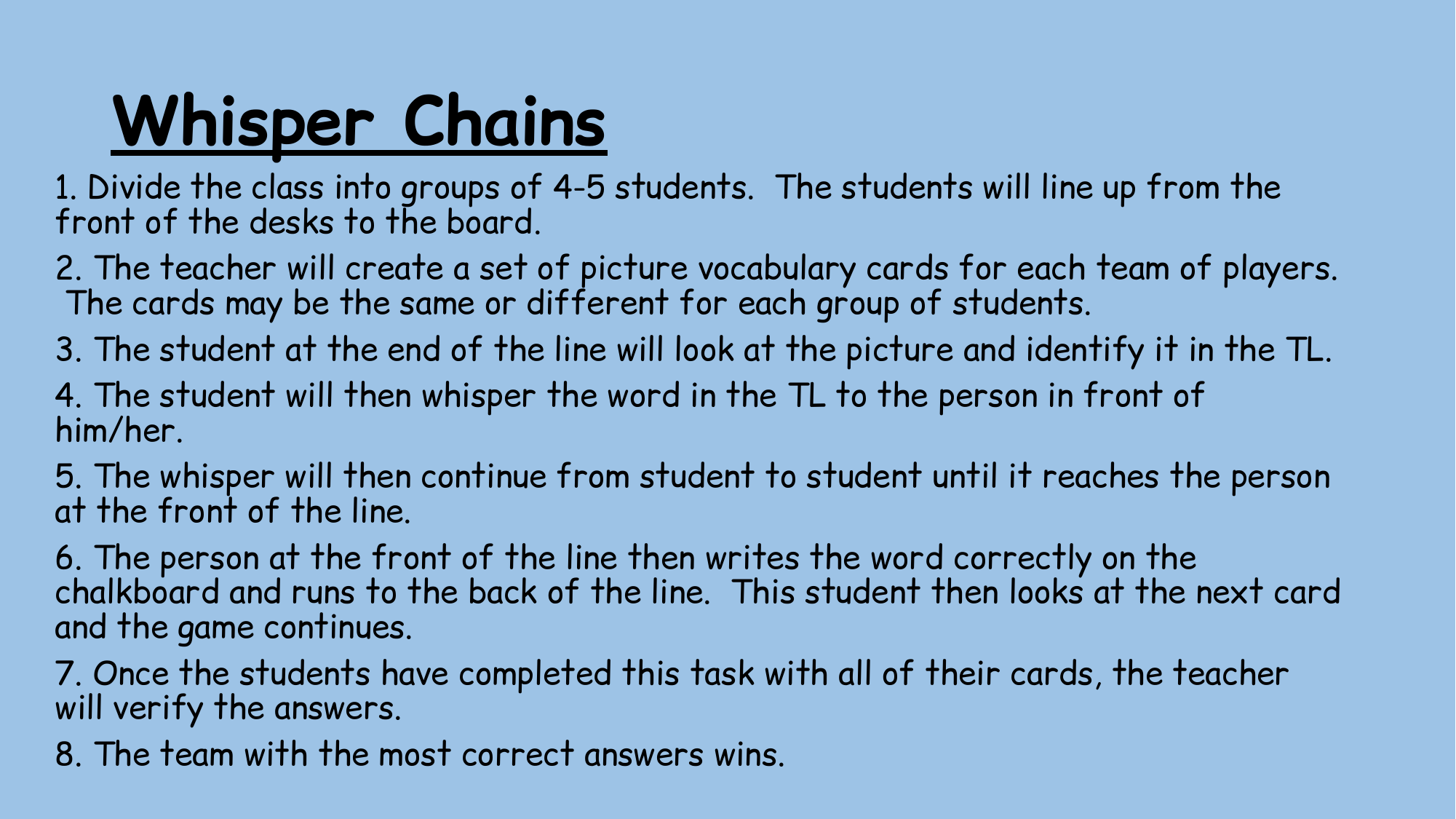

# Whisper Chains
1. Divide the class into groups of 4-5 students.  The students will line up from the front of the desks to the board.
2. The teacher will create a set of picture vocabulary cards for each team of players.  The cards may be the same or different for each group of students.
3. The student at the end of the line will look at the picture and identify it in the TL.
4. The student will then whisper the word in the TL to the person in front of him/her.
5. The whisper will then continue from student to student until it reaches the person at the front of the line.
6. The person at the front of the line then writes the word correctly on the chalkboard and runs to the back of the line.  This student then looks at the next card and the game continues.
7. Once the students have completed this task with all of their cards, the teacher will verify the answers.
8. The team with the most correct answers wins.